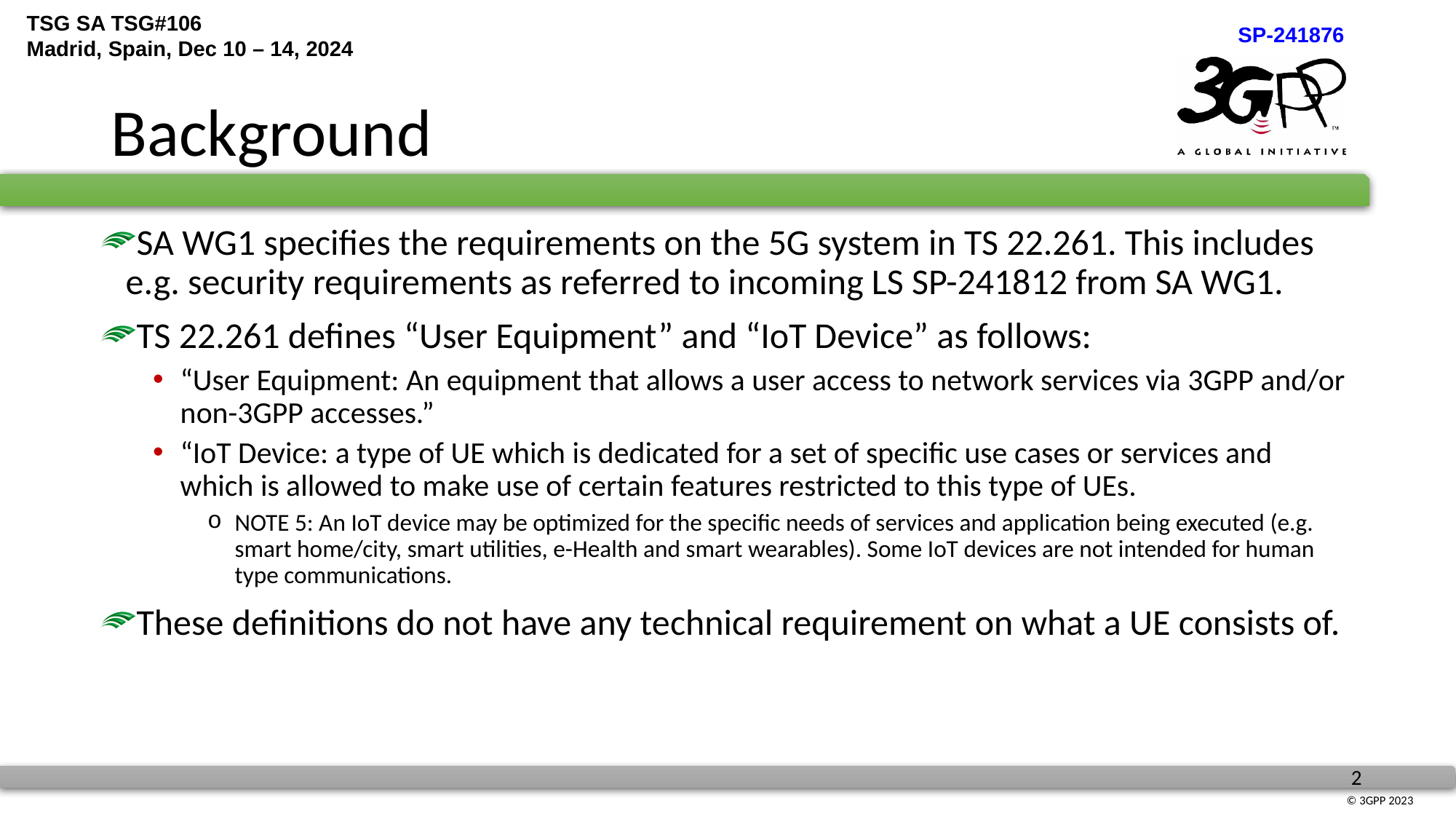

# Background
SA WG1 specifies the requirements on the 5G system in TS 22.261. This includes e.g. security requirements as referred to incoming LS SP-241812 from SA WG1.
TS 22.261 defines “User Equipment” and “IoT Device” as follows:
“User Equipment: An equipment that allows a user access to network services via 3GPP and/or non-3GPP accesses.”
“IoT Device: a type of UE which is dedicated for a set of specific use cases or services and which is allowed to make use of certain features restricted to this type of UEs.
NOTE 5: An IoT device may be optimized for the specific needs of services and application being executed (e.g. smart home/city, smart utilities, e-Health and smart wearables). Some IoT devices are not intended for human type communications.
These definitions do not have any technical requirement on what a UE consists of.